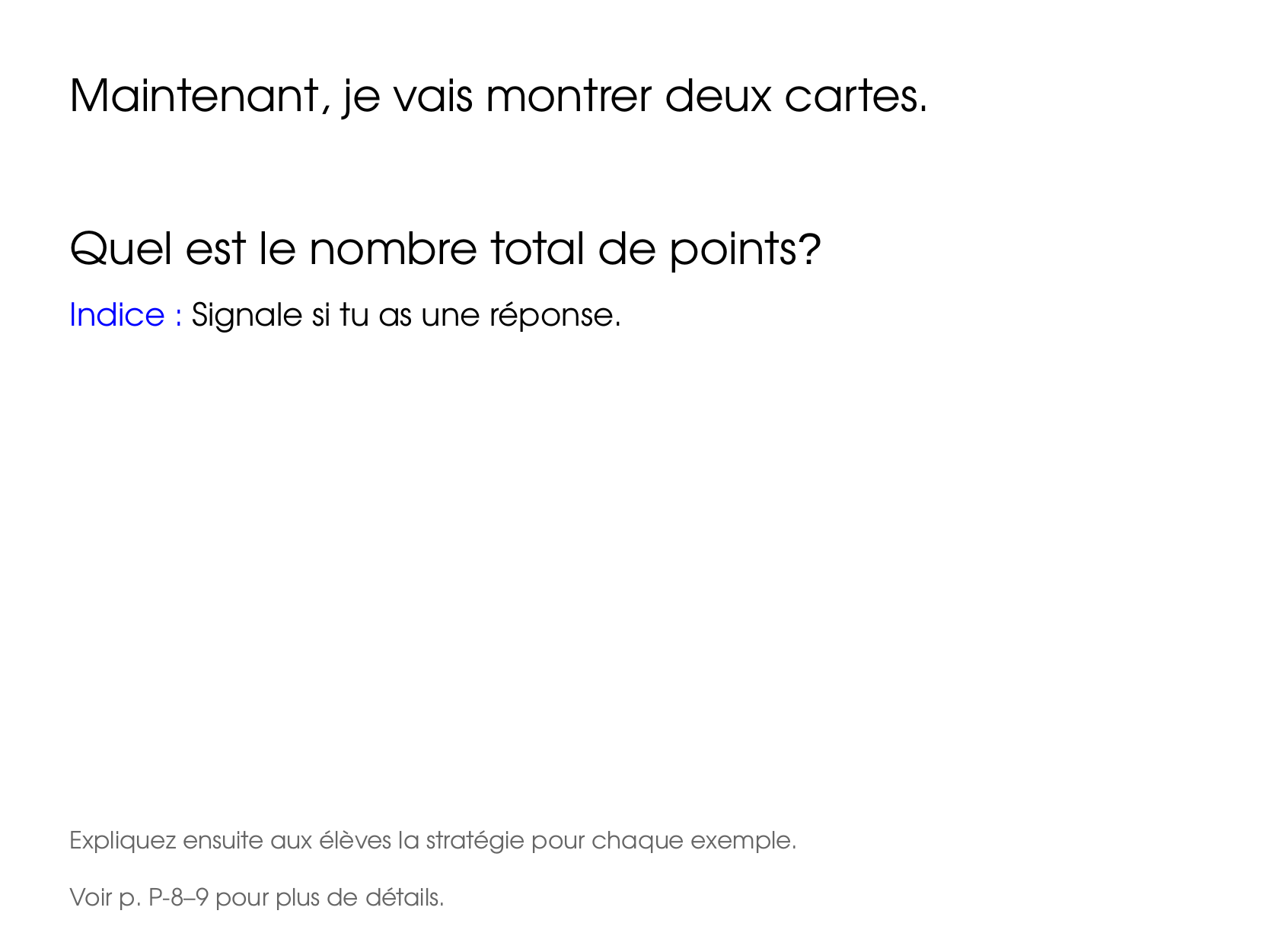

Maintenant, je vais montrer deux cartes.

Quel est le nombre total de points?
Indice : Signale si tu as une réponse.
Expliquez ensuite aux élèves la stratégie pour chaque exemple.
Voir p. P-8–9 pour plus de détails.